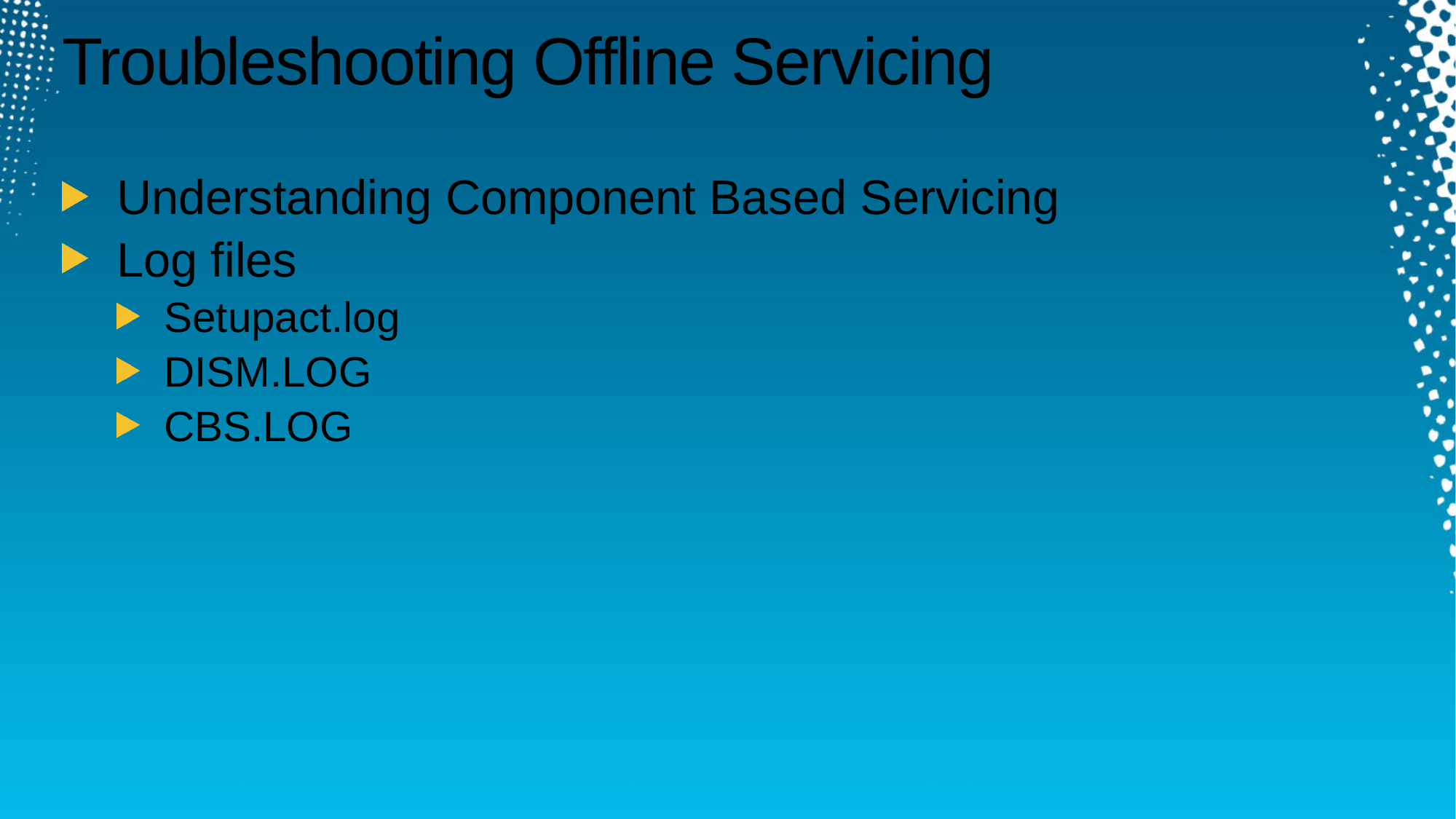

# Troubleshooting Offline Servicing
Understanding Component Based Servicing
Log files
Setupact.log
DISM.LOG
CBS.LOG